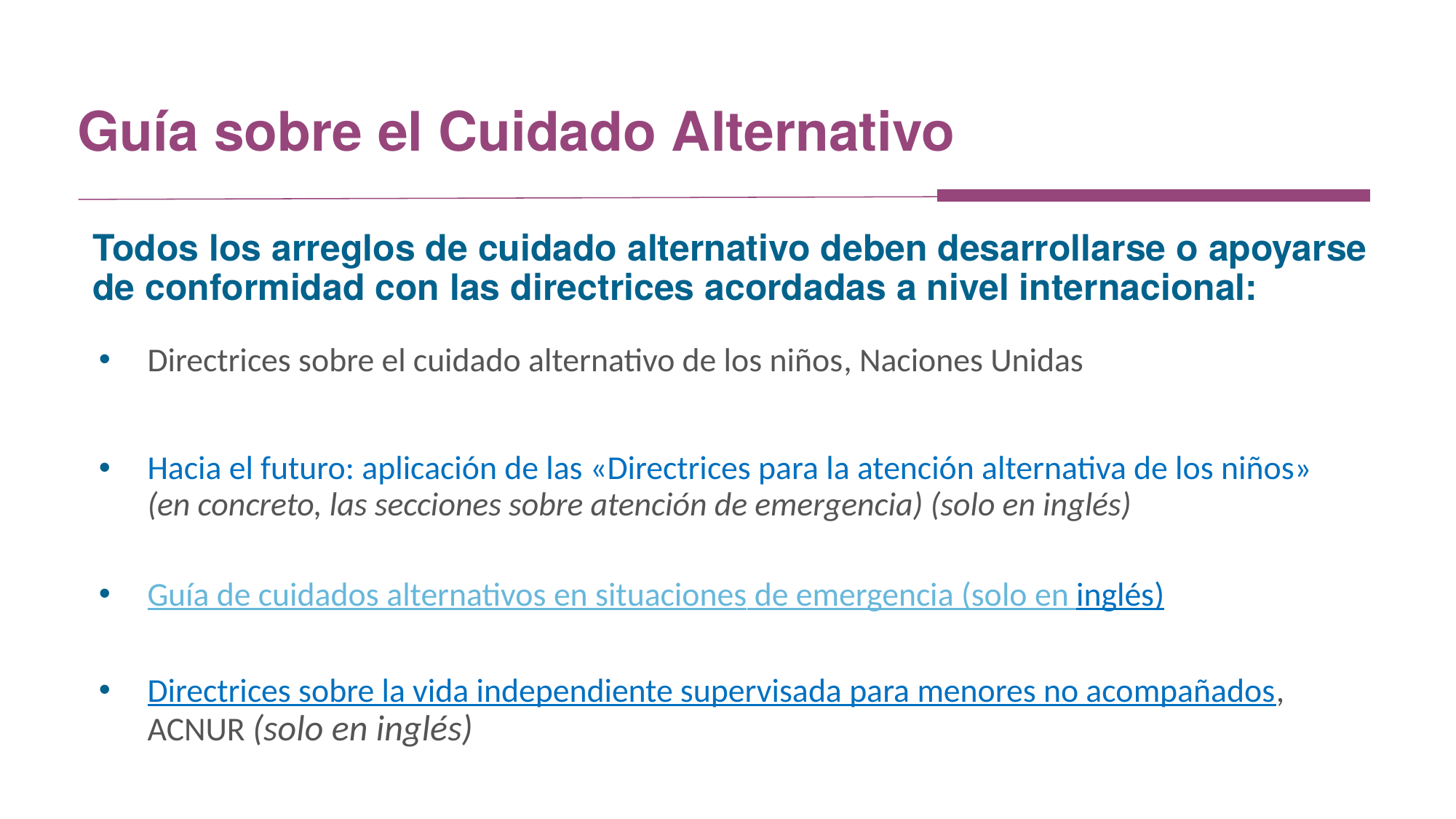

# Guía sobre el Cuidado Alternativo
Todos los arreglos de cuidado alternativo deben desarrollarse o apoyarse de conformidad con las directrices acordadas a nivel internacional:
Directrices sobre el cuidado alternativo de los niños, Naciones Unidas

Hacia el futuro: aplicación de las «Directrices para la atención alternativa de los niños» (en concreto, las secciones sobre atención de emergencia) (solo en inglés)
Guía de cuidados alternativos en situaciones de emergencia (solo en inglés)
Directrices sobre la vida independiente supervisada para menores no acompañados, ACNUR (solo en inglés)